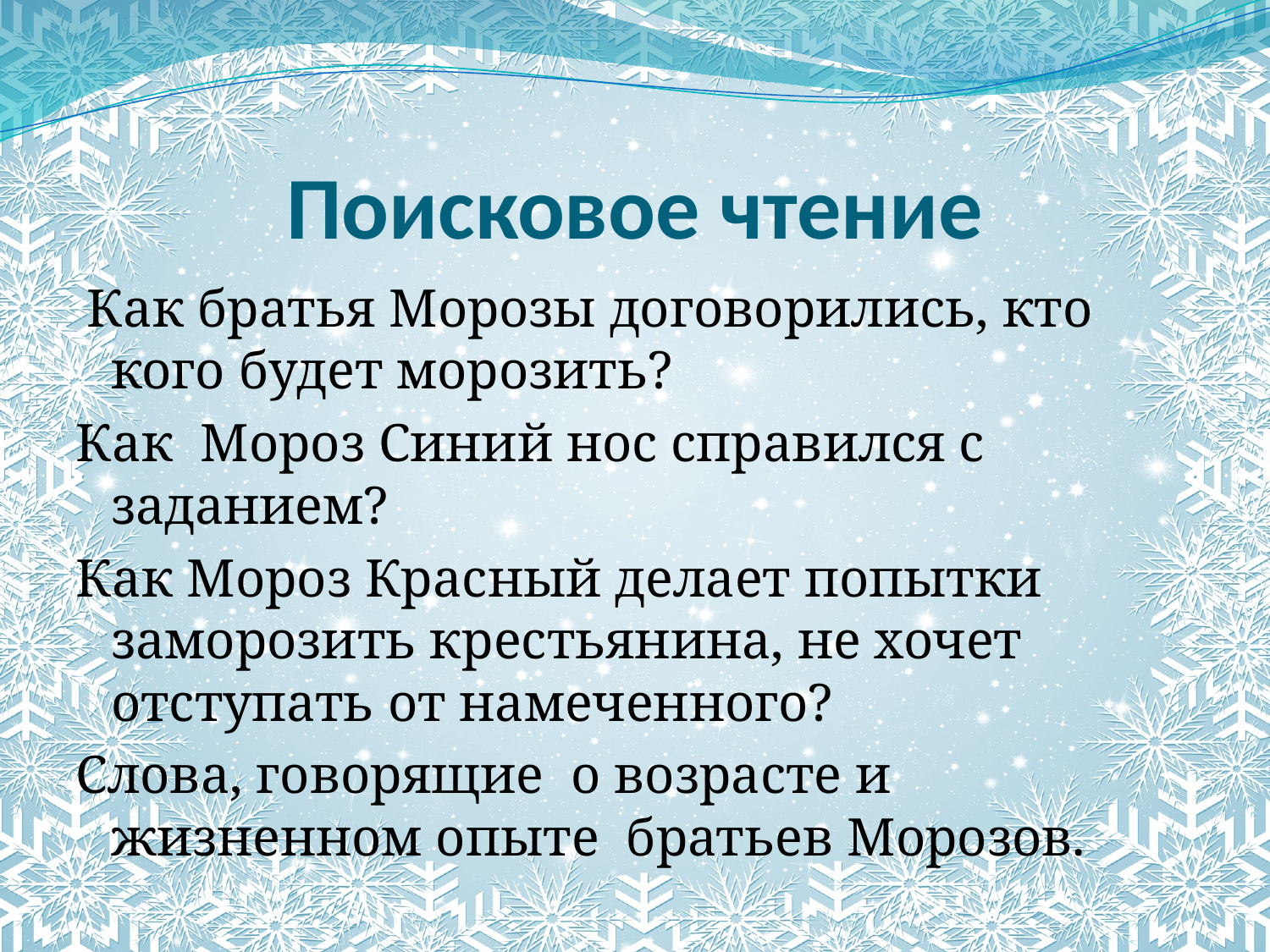

# Поисковое чтение
 Как братья Морозы договорились, кто кого будет морозить?
Как  Мороз Синий нос справился с заданием?
Как Мороз Красный делает попытки заморозить крестьянина, не хочет отступать от намеченного?
Слова, говорящие  о возрасте и жизненном опыте  братьев Морозов.